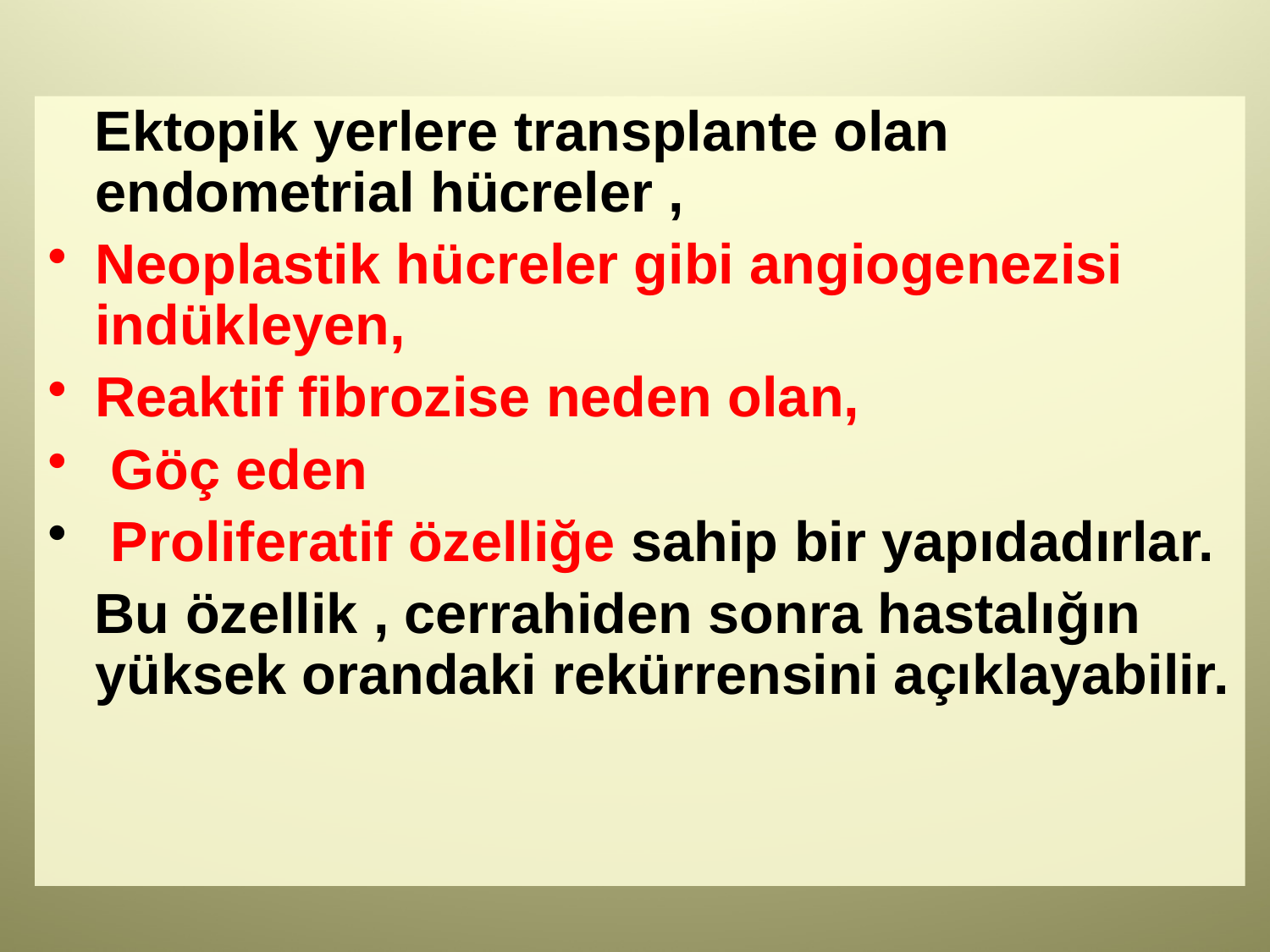

#
   Ektopik yerlere transplante olan endometrial hücreler ,
Neoplastik hücreler gibi angiogenezisi indükleyen,
Reaktif fibrozise neden olan,
 Göç eden
 Proliferatif özelliğe sahip bir yapıdadırlar.
   Bu özellik , cerrahiden sonra hastalığın yüksek orandaki rekürrensini açıklayabilir.